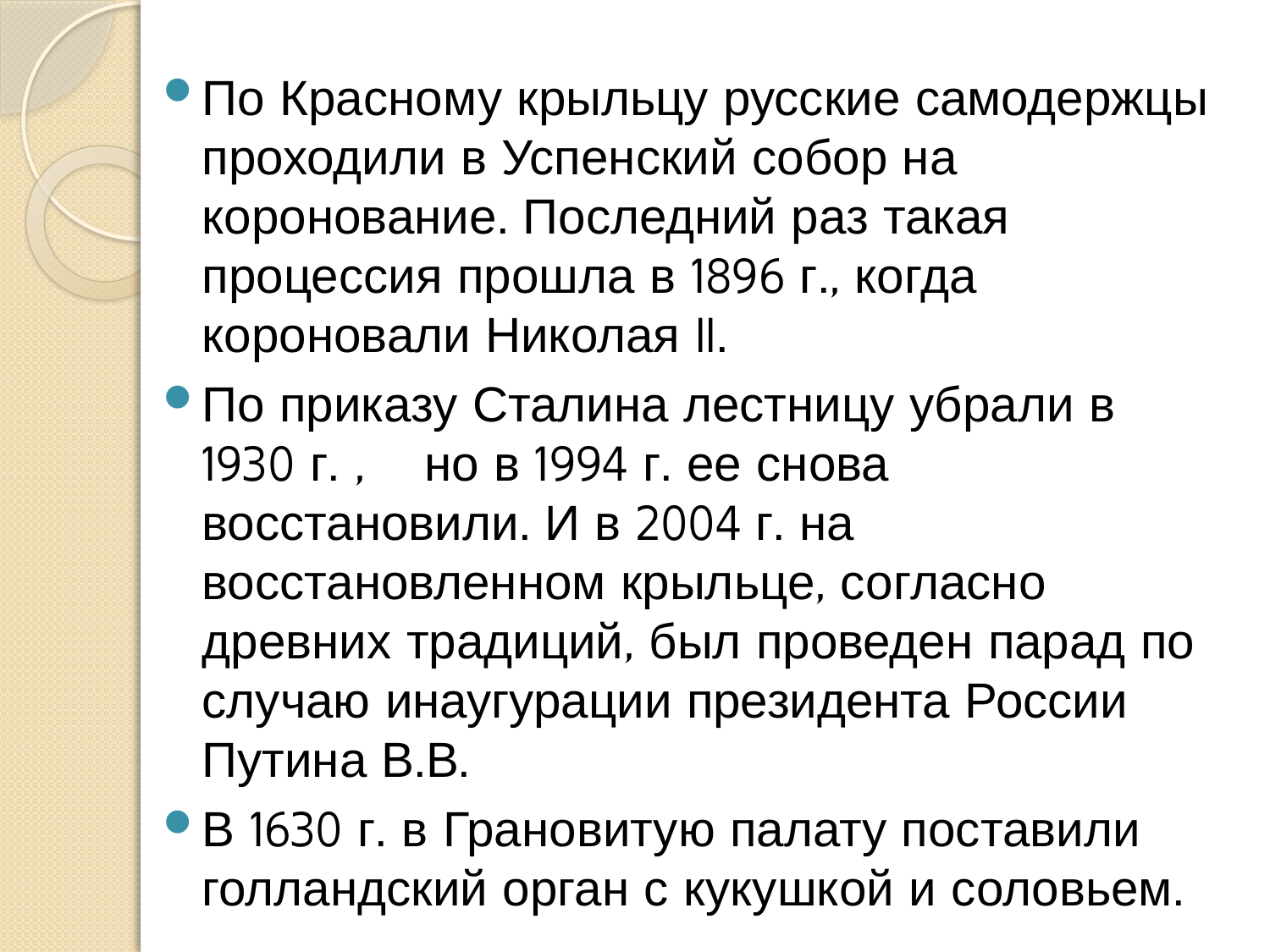

По Красному крыльцу русские самодержцы проходили в Успенский собор на коронование. Последний раз такая процессия прошла в 1896 г., когда короновали Николая II.
По приказу Сталина лестницу убрали в 1930 г. ,    но в 1994 г. ее снова восстановили. И в 2004 г. на восстановленном крыльце, согласно древних традиций, был проведен парад по случаю инаугурации президента России Путина В.В.
В 1630 г. в Грановитую палату поставили голландский орган с кукушкой и соловьем.